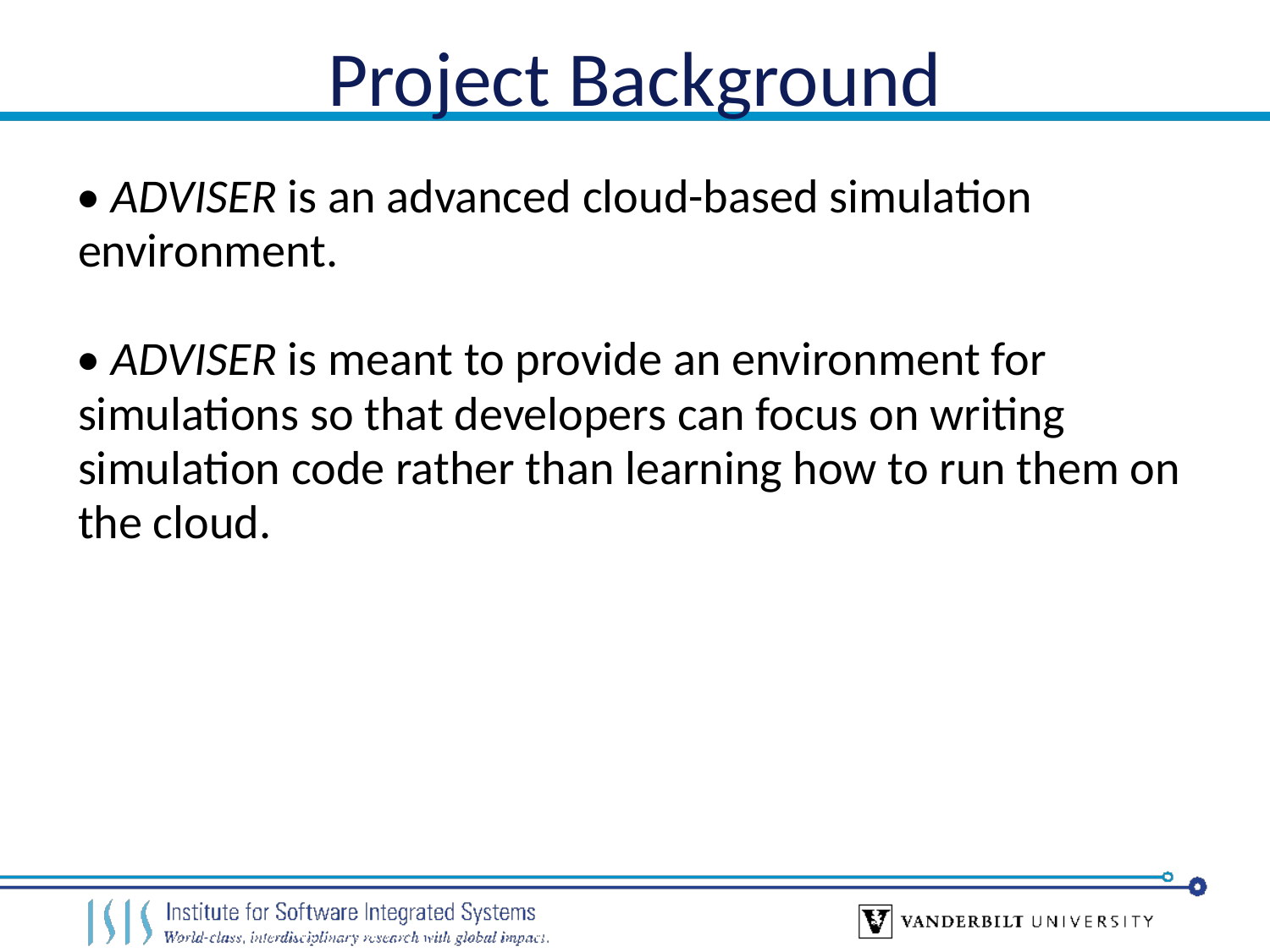

# Project Background
• ADVISER is an advanced cloud-based simulation environment.

• ADVISER is meant to provide an environment for simulations so that developers can focus on writing simulation code rather than learning how to run them on the cloud.